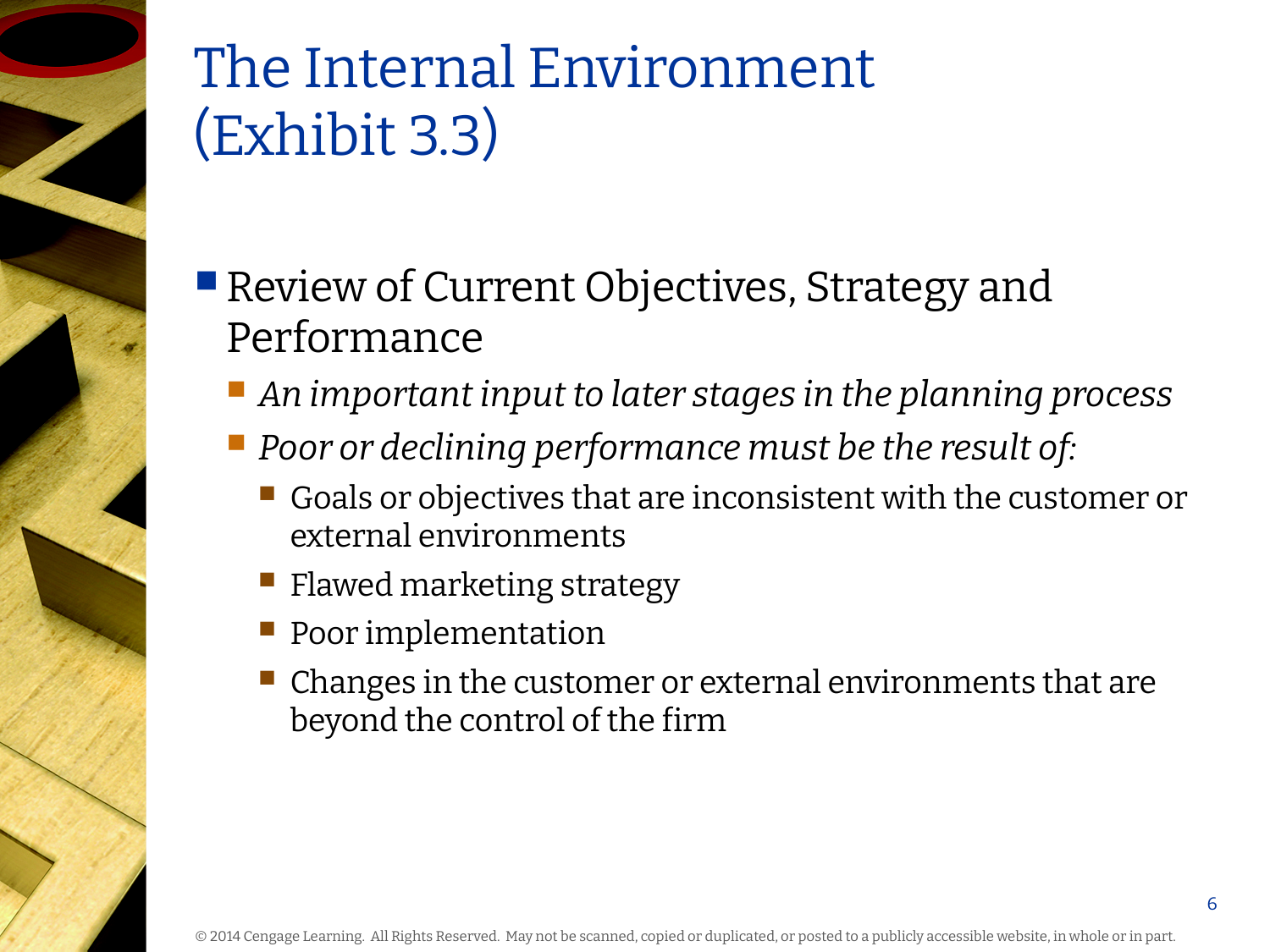

# The Internal Environment (Exhibit 3.3)

Review of Current Objectives, Strategy and Performance
An important input to later stages in the planning process
Poor or declining performance must be the result of:
Goals or objectives that are inconsistent with the customer or external environments
Flawed marketing strategy
Poor implementation
Changes in the customer or external environments that are beyond the control of the firm

6